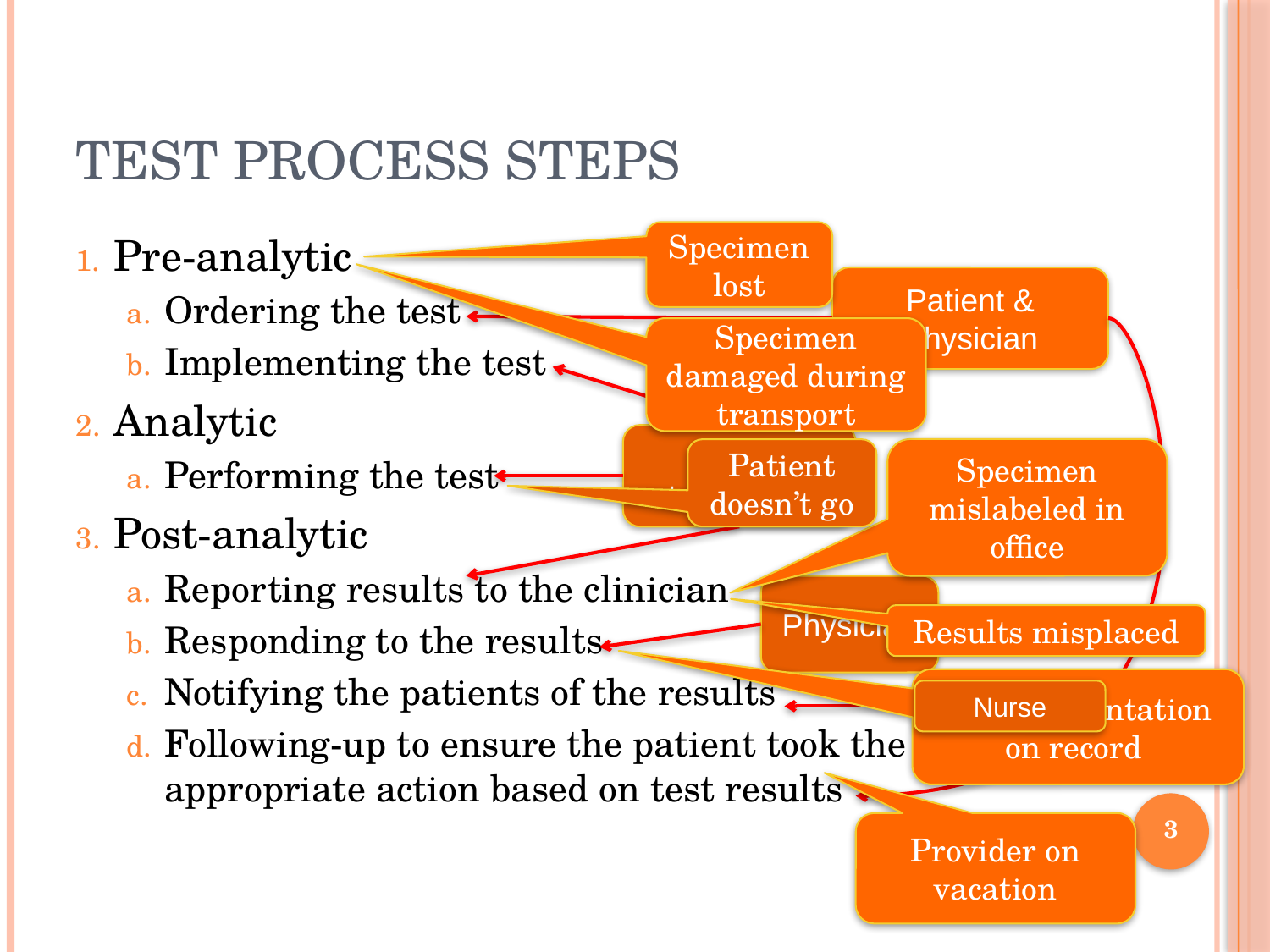

# Test Process Steps
Pre-analytic
Ordering the test
Implementing the test
Analytic
Performing the test
Post-analytic
Reporting results to the clinician
Responding to the results
Notifying the patients of the results
Following-up to ensure the patient took the appropriate action based on test results
Specimen lost
Patient & Physician
Specimen damaged during transport
Lab technician
Specimen mislabeled in office
Patient doesn’t go
Physician
Results misplaced
No documentation on record
Nurse
3
Provider on vacation